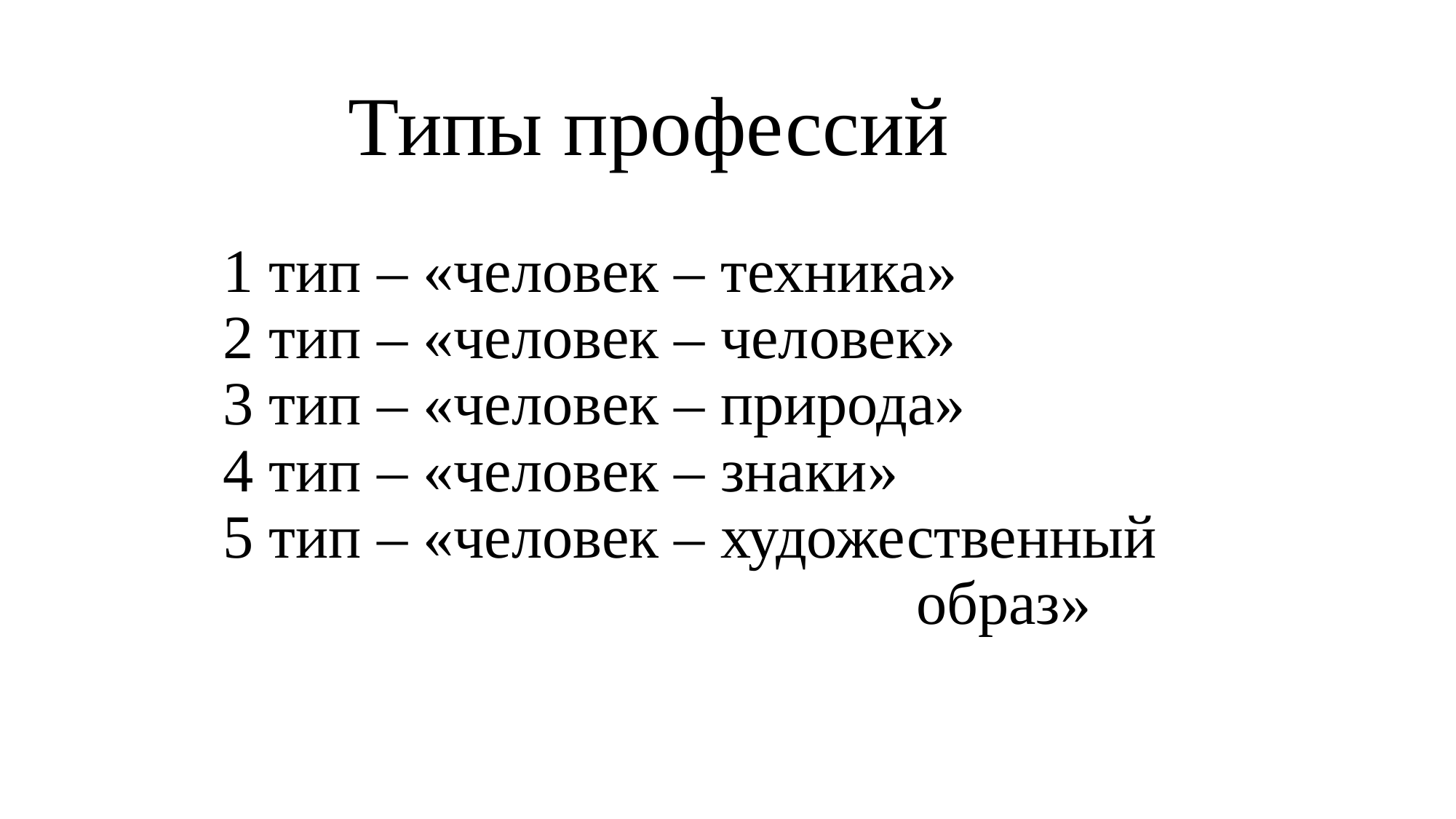

# Типы профессий 1 тип – «человек – техника» 2 тип – «человек – человек» 3 тип – «человек – природа» 4 тип – «человек – знаки» 5 тип – «человек – художественный образ»